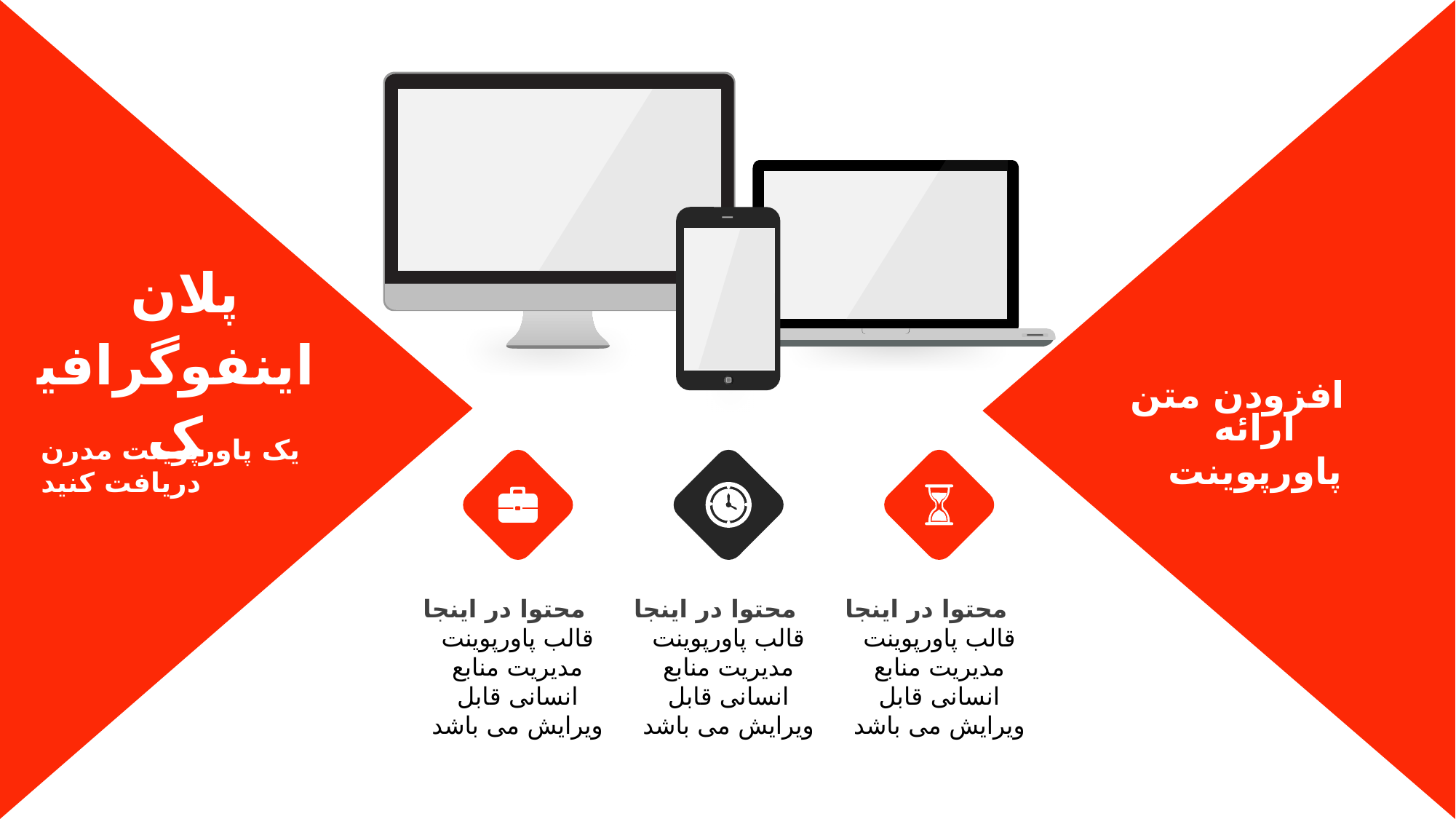

پلان
اینفوگرافیک

افزودن متن

ارائه پاورپوینت
یک پاورپوینت مدرن دریافت کنید

محتوا در اینجا

قالب پاورپوینت مدیریت منابع انسانی قابل ویرایش می باشد
محتوا در اینجا

قالب پاورپوینت مدیریت منابع انسانی قابل ویرایش می باشد
محتوا در اینجا

قالب پاورپوینت مدیریت منابع انسانی قابل ویرایش می باشد